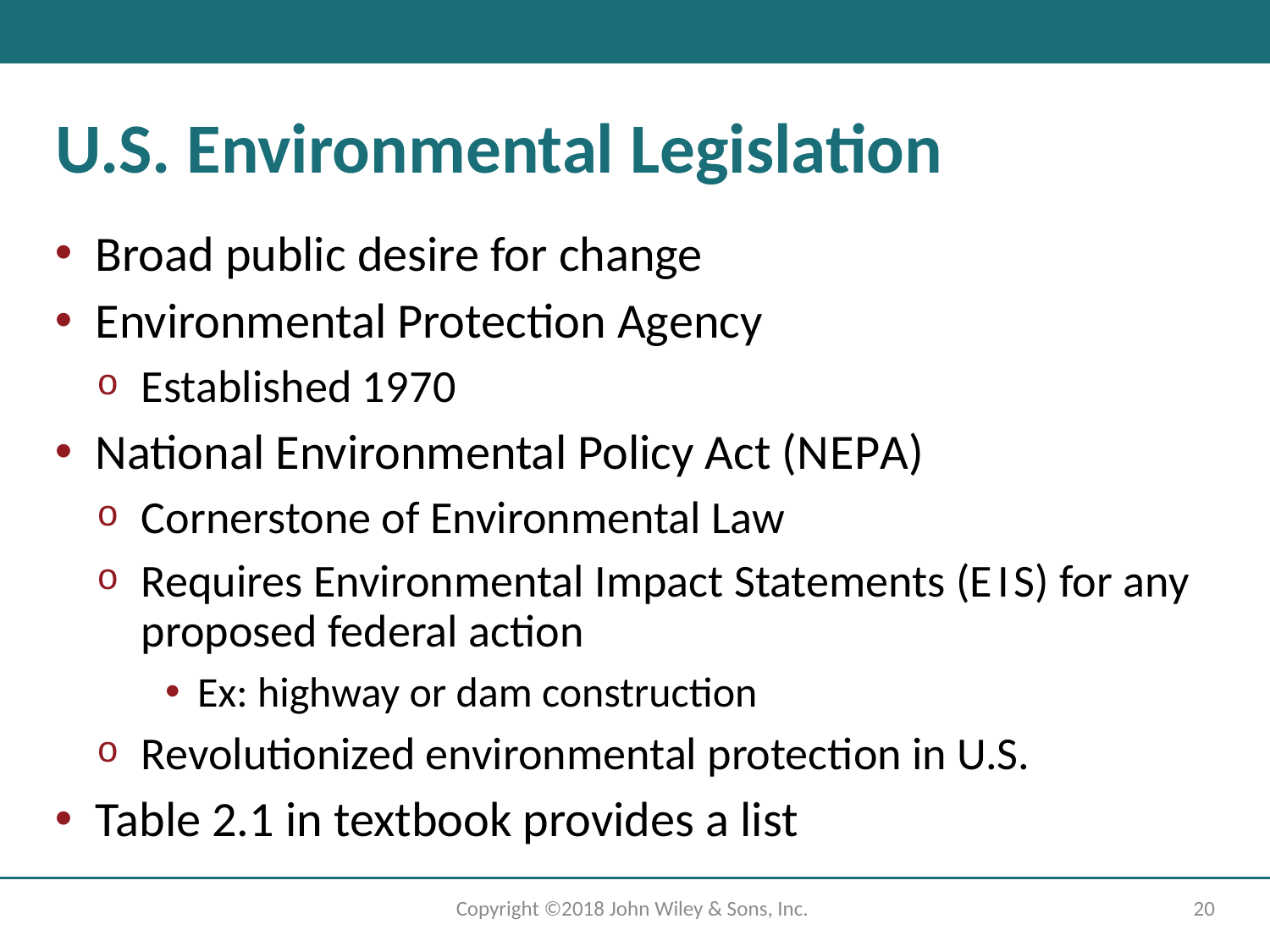

# U.S. Environmental Legislation
Broad public desire for change
Environmental Protection Agency
Established 19 70
National Environmental Policy Act (N E P A)
Cornerstone of Environmental Law
Requires Environmental Impact Statements (E I S) for any proposed federal action
Ex: highway or dam construction
Revolutionized environmental protection in U.S.
Table 2.1 in textbook provides a list
Copyright ©2018 John Wiley & Sons, Inc.
20